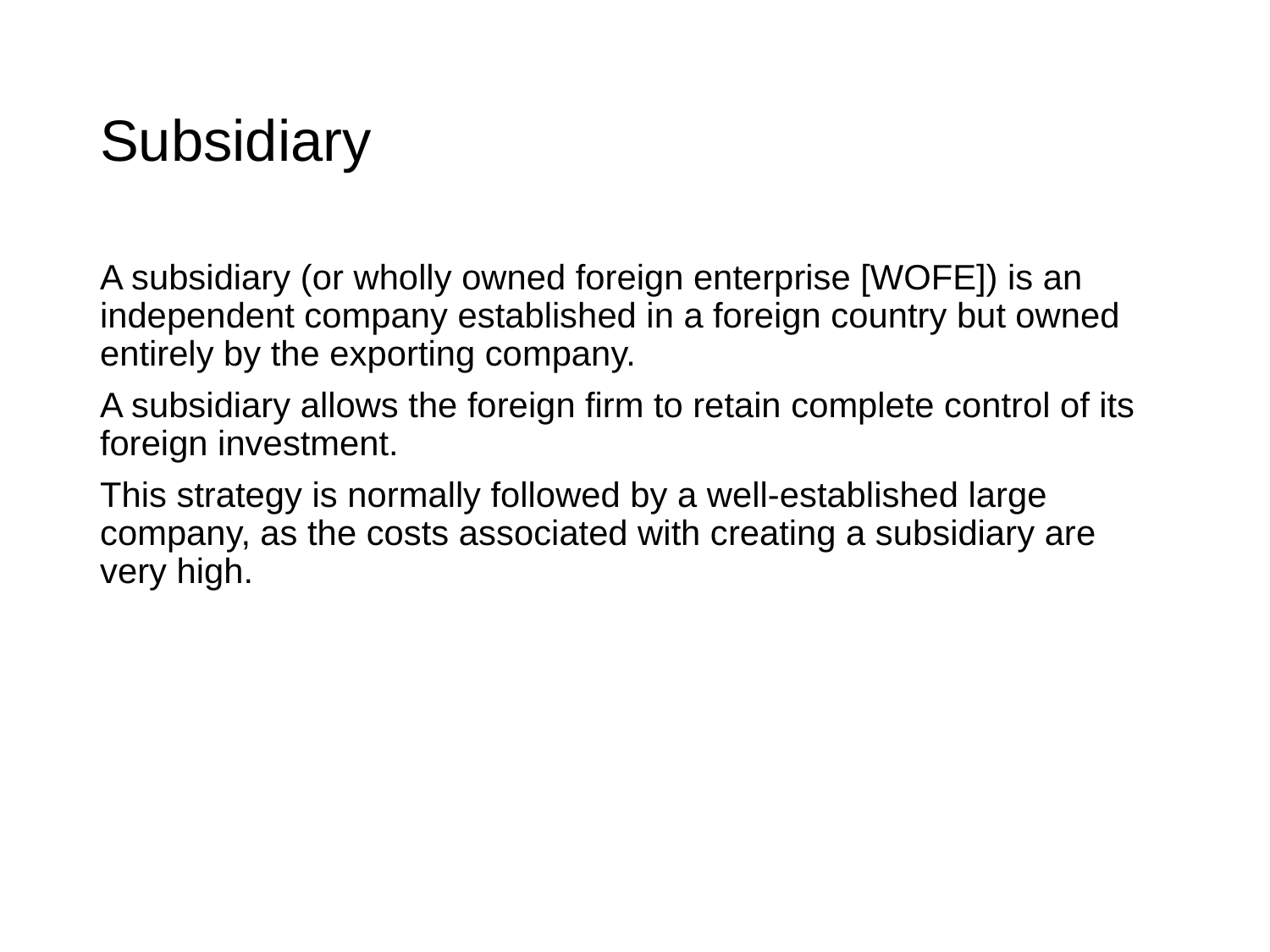

# Subsidiary
A subsidiary (or wholly owned foreign enterprise [WOFE]) is an independent company established in a foreign country but owned entirely by the exporting company.
A subsidiary allows the foreign firm to retain complete control of its foreign investment.
This strategy is normally followed by a well-established large company, as the costs associated with creating a subsidiary are very high.